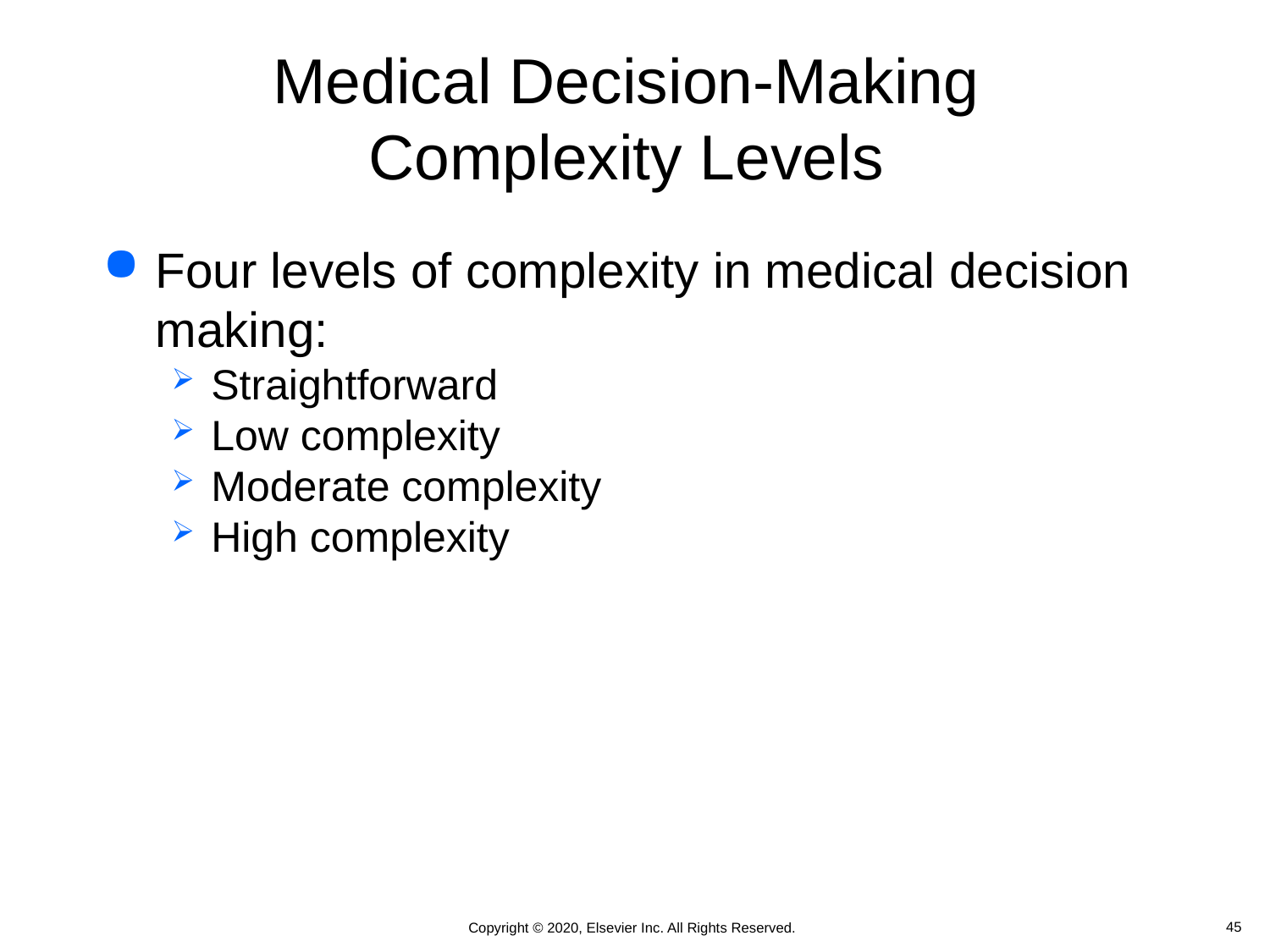

# Medical Decision-Making Complexity Levels
Four levels of complexity in medical decision making:
Straightforward
Low complexity
Moderate complexity
High complexity
 45